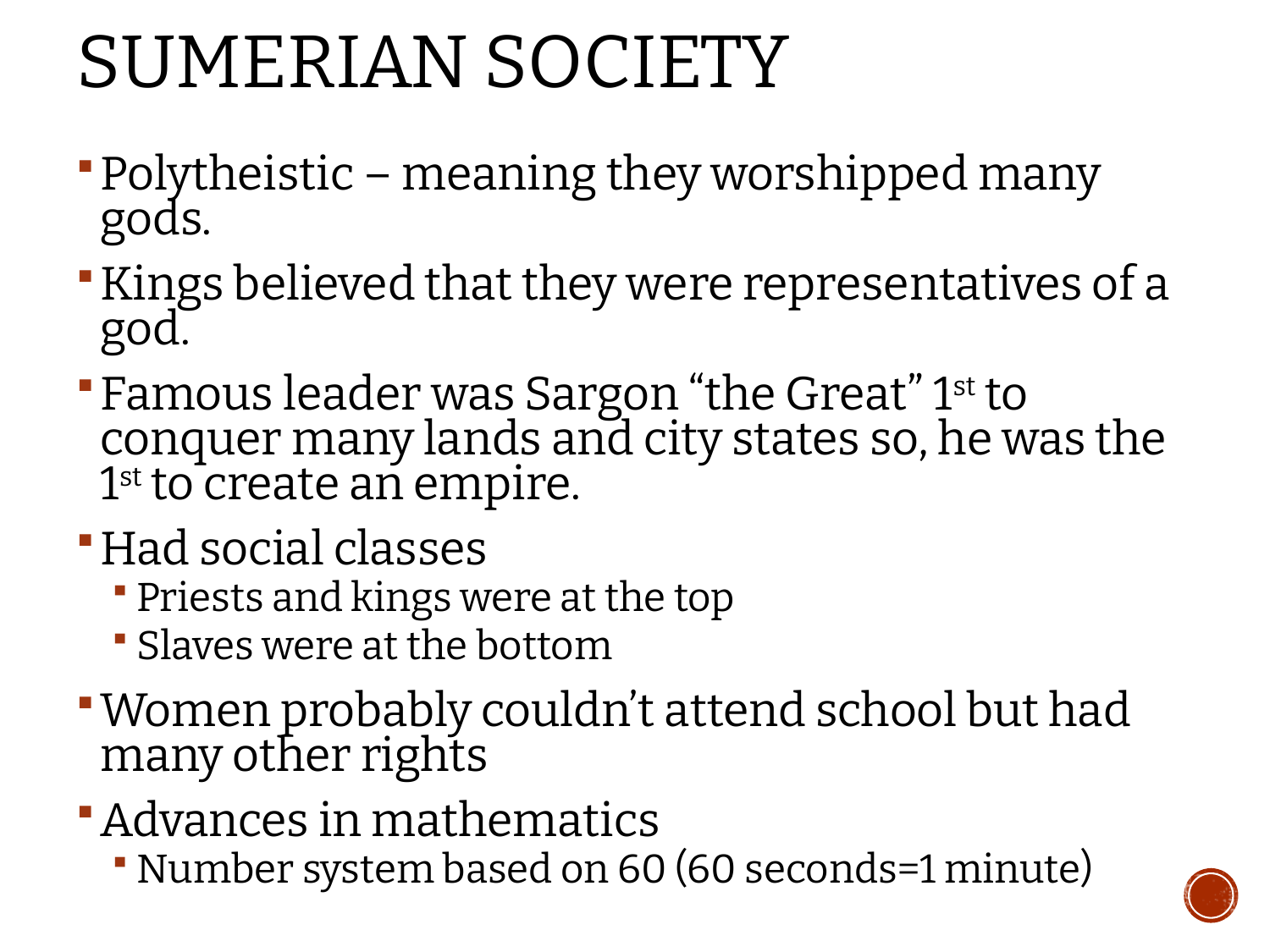

# Sumerian Society
Polytheistic – meaning they worshipped many gods.
Kings believed that they were representatives of a god.
Famous leader was Sargon “the Great” 1st to conquer many lands and city states so, he was the 1st to create an empire.
Had social classes
Priests and kings were at the top
Slaves were at the bottom
Women probably couldn’t attend school but had many other rights
Advances in mathematics
Number system based on 60 (60 seconds=1 minute)